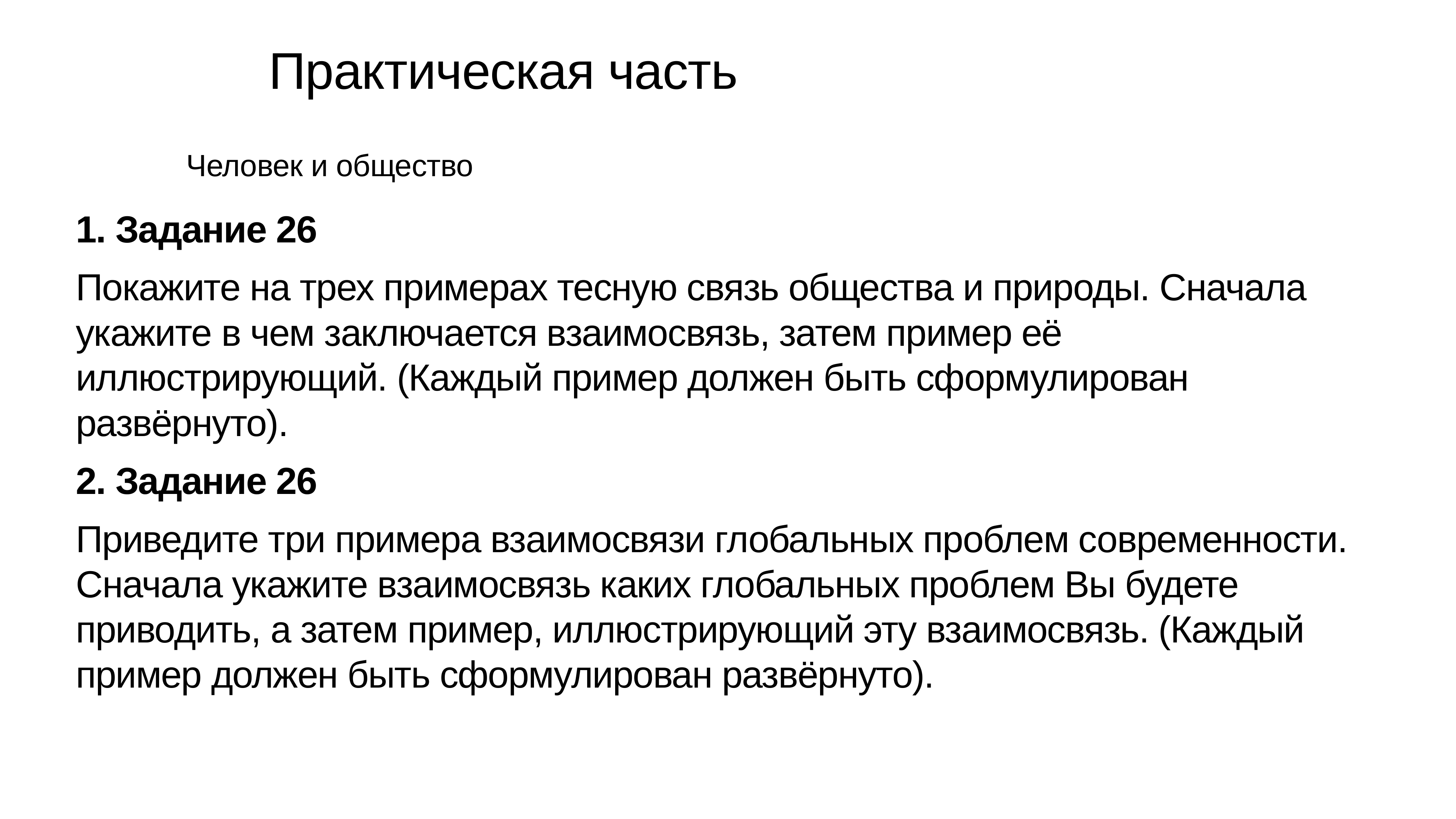

# Практическая часть
Человек и общество
1. Задание 26
Покажите на трех примерах тесную связь общества и природы. Сначала укажите в чем заключается взаимосвязь, затем пример её иллюстрирующий. (Каждый пример должен быть сформулирован развёрнуто).
2. Задание 26
Приведите три примера взаимосвязи глобальных проблем современности. Сначала укажите взаимосвязь каких глобальных проблем Вы будете приводить, а затем пример, иллюстрирующий эту взаимосвязь. (Каждый пример должен быть сформулирован развёрнуто).